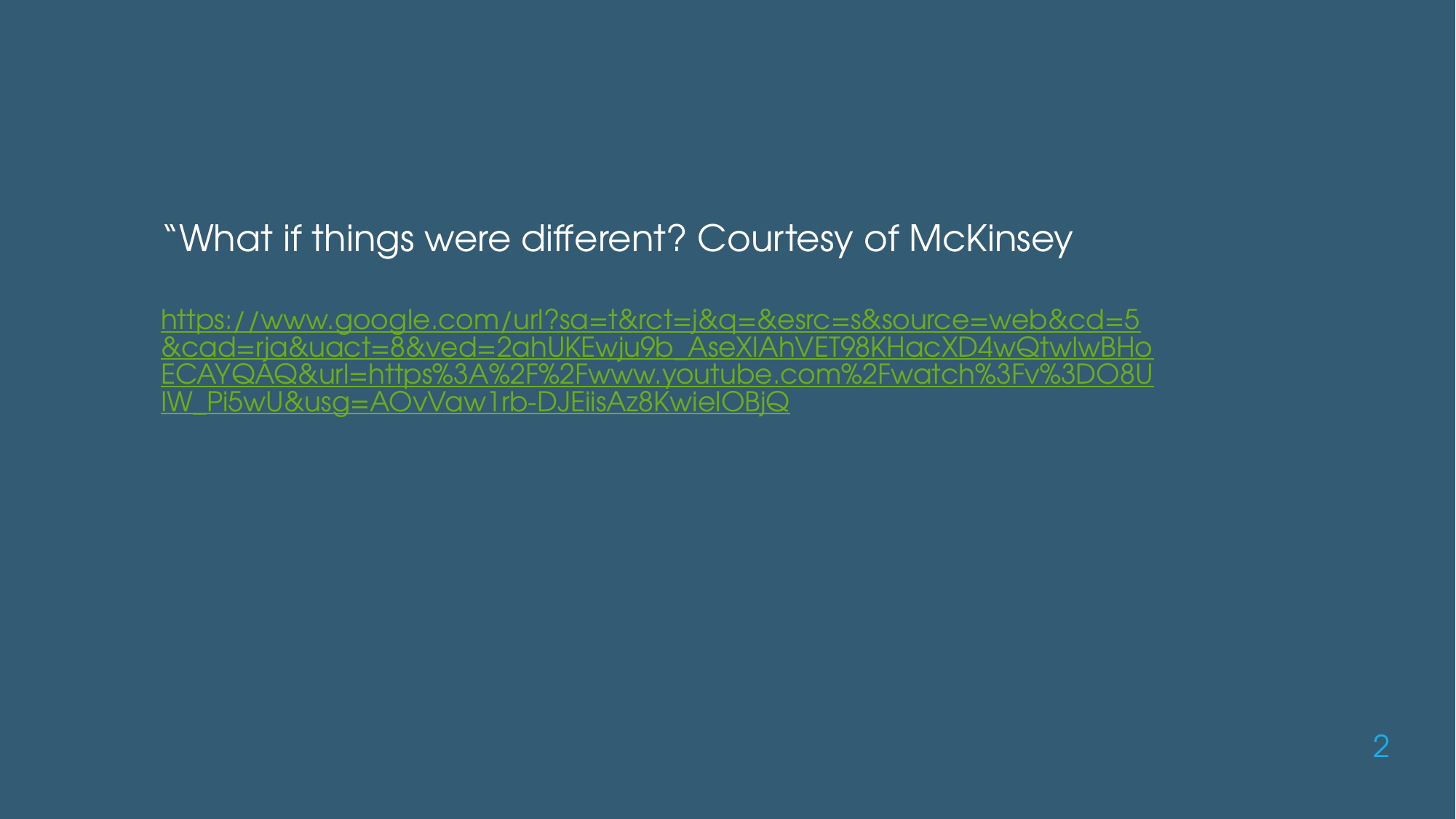

“What if things were different? Courtesy of McKinsey
https://www.google.com/url?sa=t&rct=j&q=&esrc=s&source=web&cd=5&cad=rja&uact=8&ved=2ahUKEwju9b_AseXlAhVET98KHacXD4wQtwIwBHoECAYQAQ&url=https%3A%2F%2Fwww.youtube.com%2Fwatch%3Fv%3DO8UIW_Pi5wU&usg=AOvVaw1rb-DJEiisAz8KwielOBjQ

2